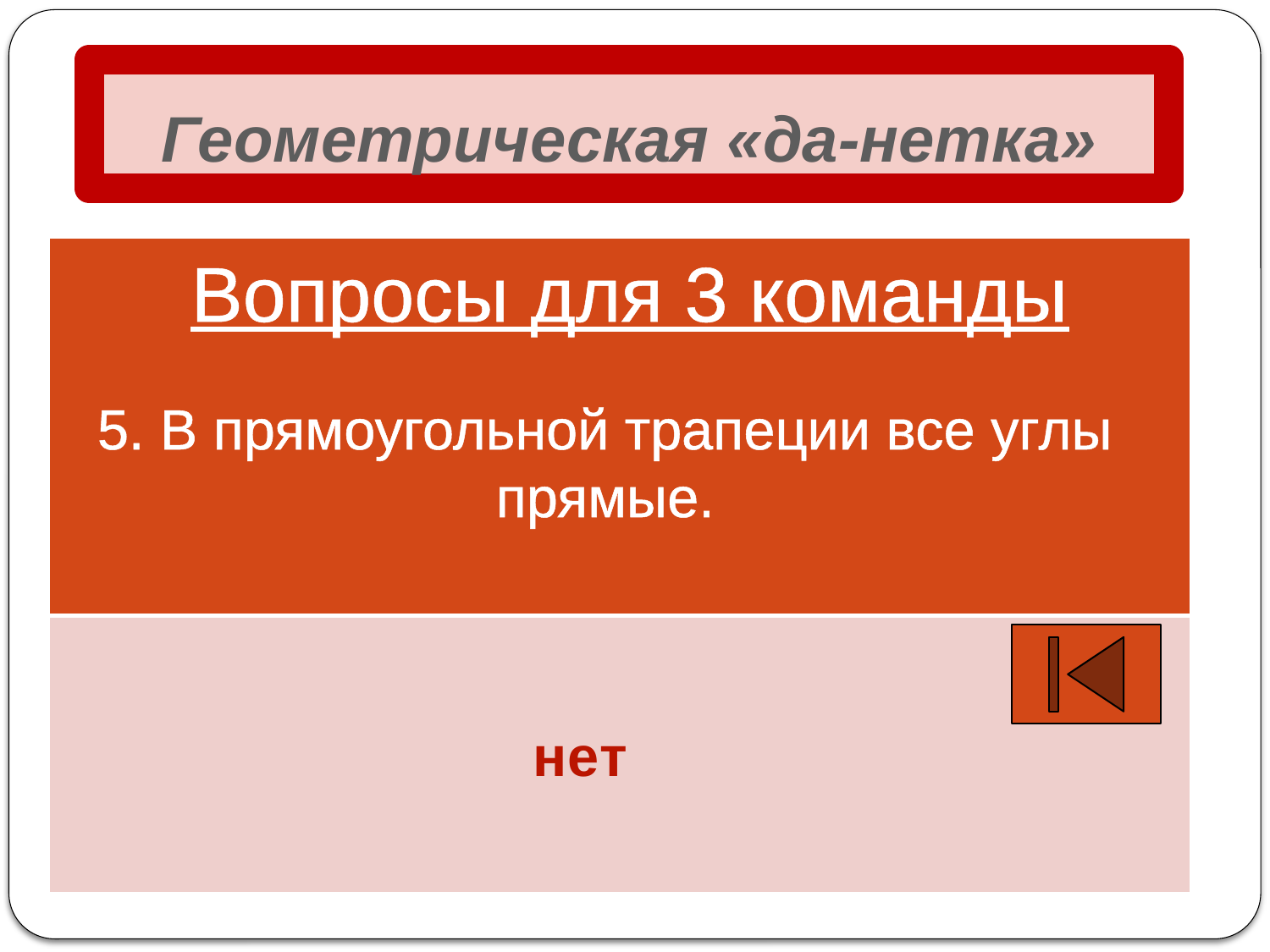

# Геометрическая «да-нетка»
Вопросы для 3 команды
|  |
| --- |
|  |
5. В прямоугольной трапеции все углы прямые.

нет